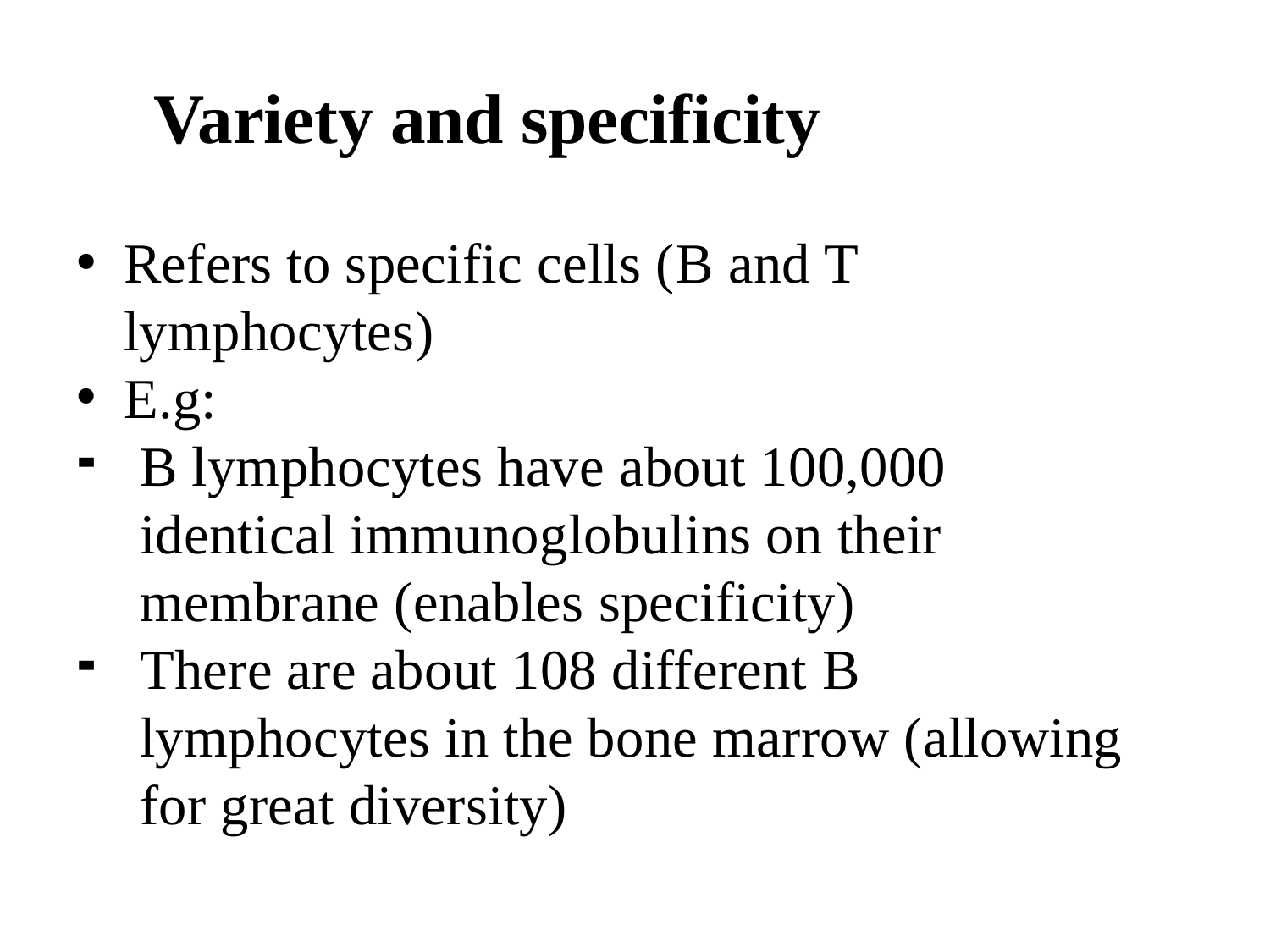

# Variety and specificity
Refers to specific cells (B and T lymphocytes)
E.g:
B lymphocytes have about 100,000 identical immunoglobulins on their membrane (enables specificity)
There are about 108 different B lymphocytes in the bone marrow (allowing for great diversity)